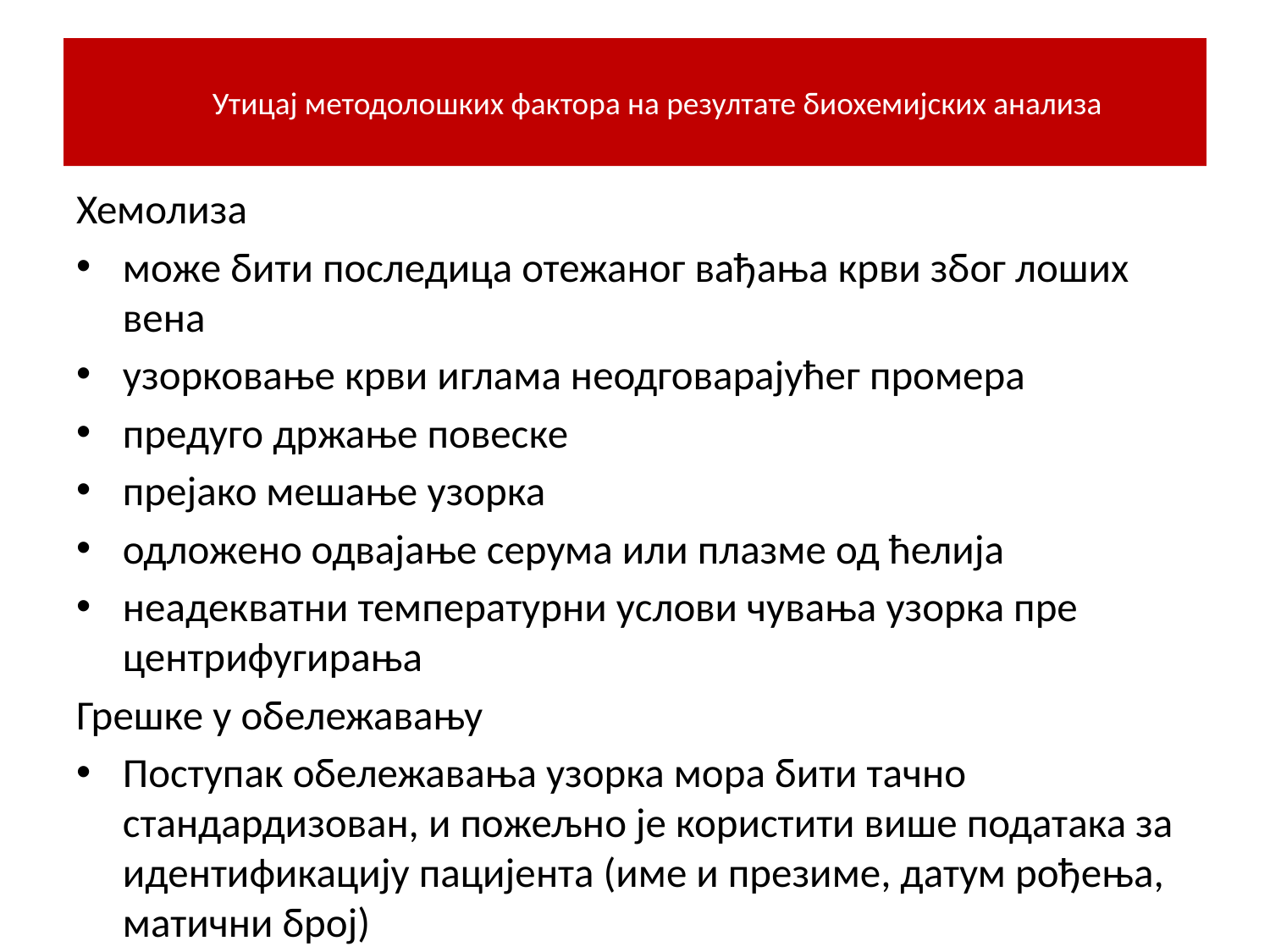

# УтиУтицај методолошких фактора на резултате биохемијских анализа
Хемолиза
може бити последица отежаног вађања крви због лоших вена
узорковање крви иглама неодговарајућег промера
предуго држање повеске
прејако мешање узорка
одложено одвајање серума или плазме од ћелија
неадекватни температурни услови чувања узорка пре центрифугирања
Грешке у обележавању
Поступак обележавања узорка мора бити тачно стандардизован, и пожељно је користити више података за идентификацију пацијента (име и презиме, датум рођења, матични број)